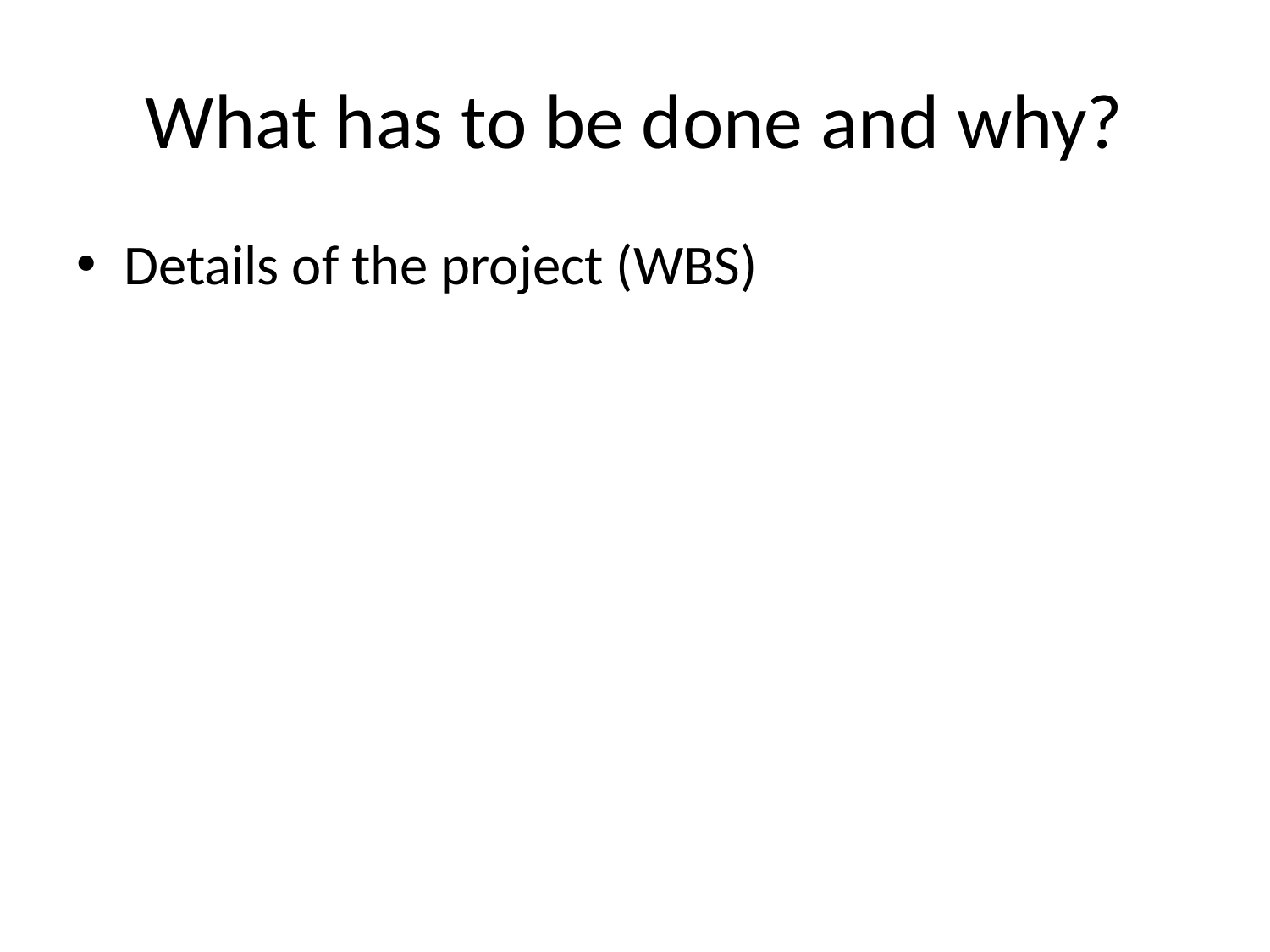

# What has to be done and why?
Details of the project (WBS)